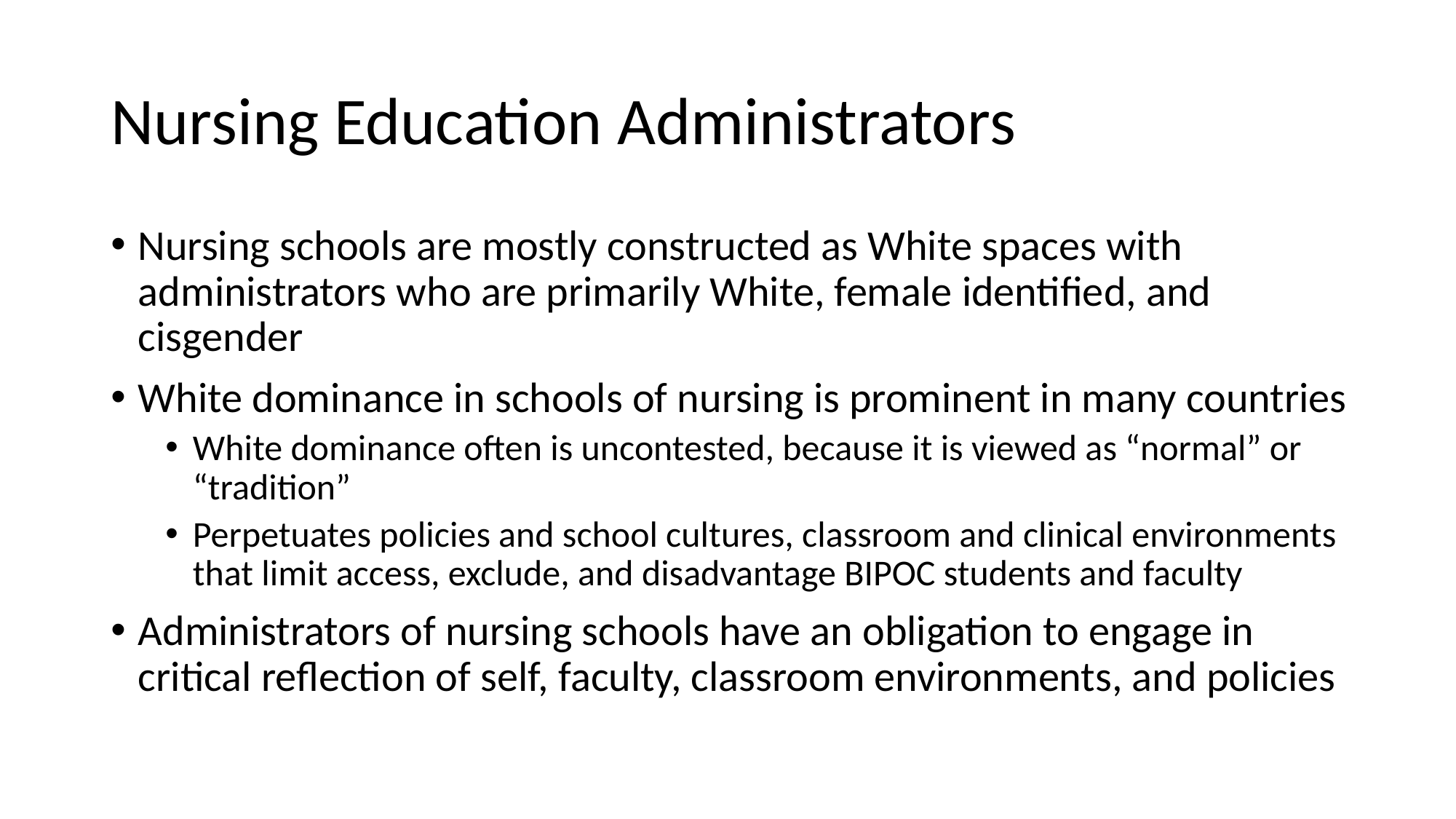

# Nursing Education Administrators
Nursing schools are mostly constructed as White spaces with administrators who are primarily White, female identified, and cisgender
White dominance in schools of nursing is prominent in many countries
White dominance often is uncontested, because it is viewed as “normal” or “tradition”
Perpetuates policies and school cultures, classroom and clinical environments that limit access, exclude, and disadvantage BIPOC students and faculty
Administrators of nursing schools have an obligation to engage in critical reflection of self, faculty, classroom environments, and policies